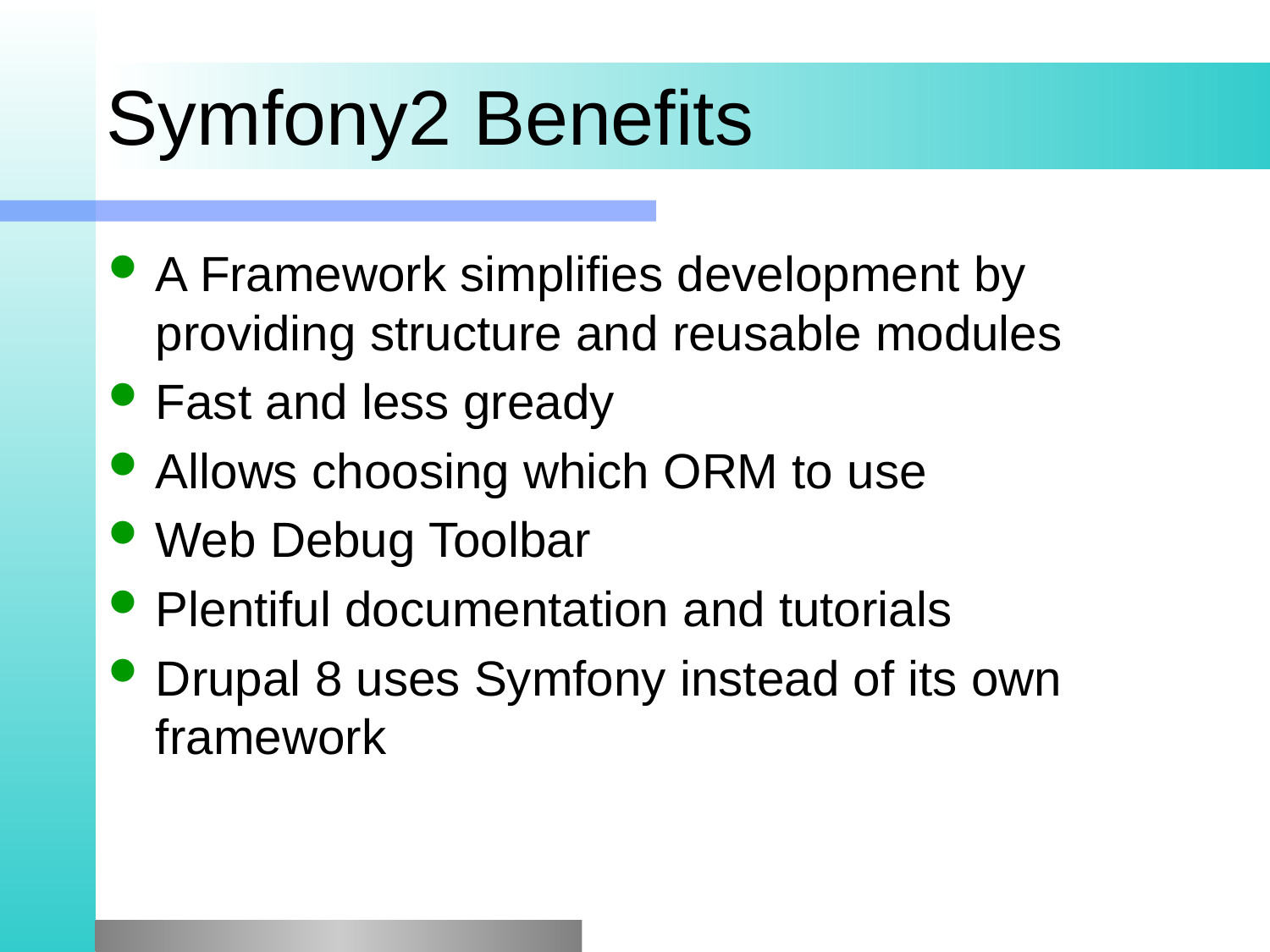

# Symfony2 Benefits
A Framework simplifies development by providing structure and reusable modules
Fast and less gready
Allows choosing which ORM to use
Web Debug Toolbar
Plentiful documentation and tutorials
Drupal 8 uses Symfony instead of its own framework